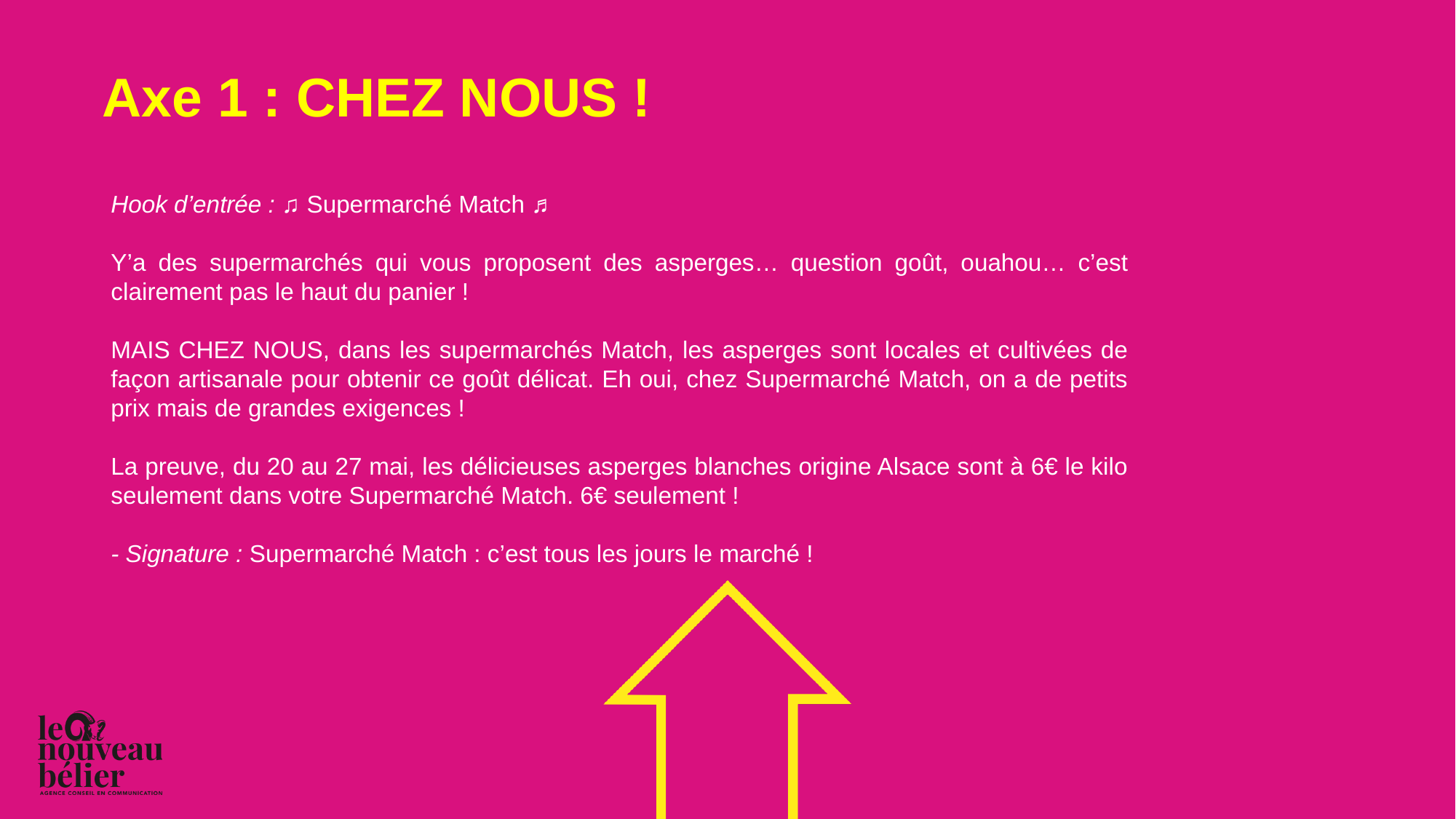

Axe 1 : CHEZ NOUS !

Hook d’entrée : ♫ Supermarché Match ♬

Y’a des supermarchés qui vous proposent des asperges… question goût, ouahou… c’est clairement pas le haut du panier !

MAIS CHEZ NOUS, dans les supermarchés Match, les asperges sont locales et cultivées de façon artisanale pour obtenir ce goût délicat. Eh oui, chez Supermarché Match, on a de petits prix mais de grandes exigences !

La preuve, du 20 au 27 mai, les délicieuses asperges blanches origine Alsace sont à 6€ le kilo seulement dans votre Supermarché Match. 6€ seulement !

- Signature : Supermarché Match : c’est tous les jours le marché !